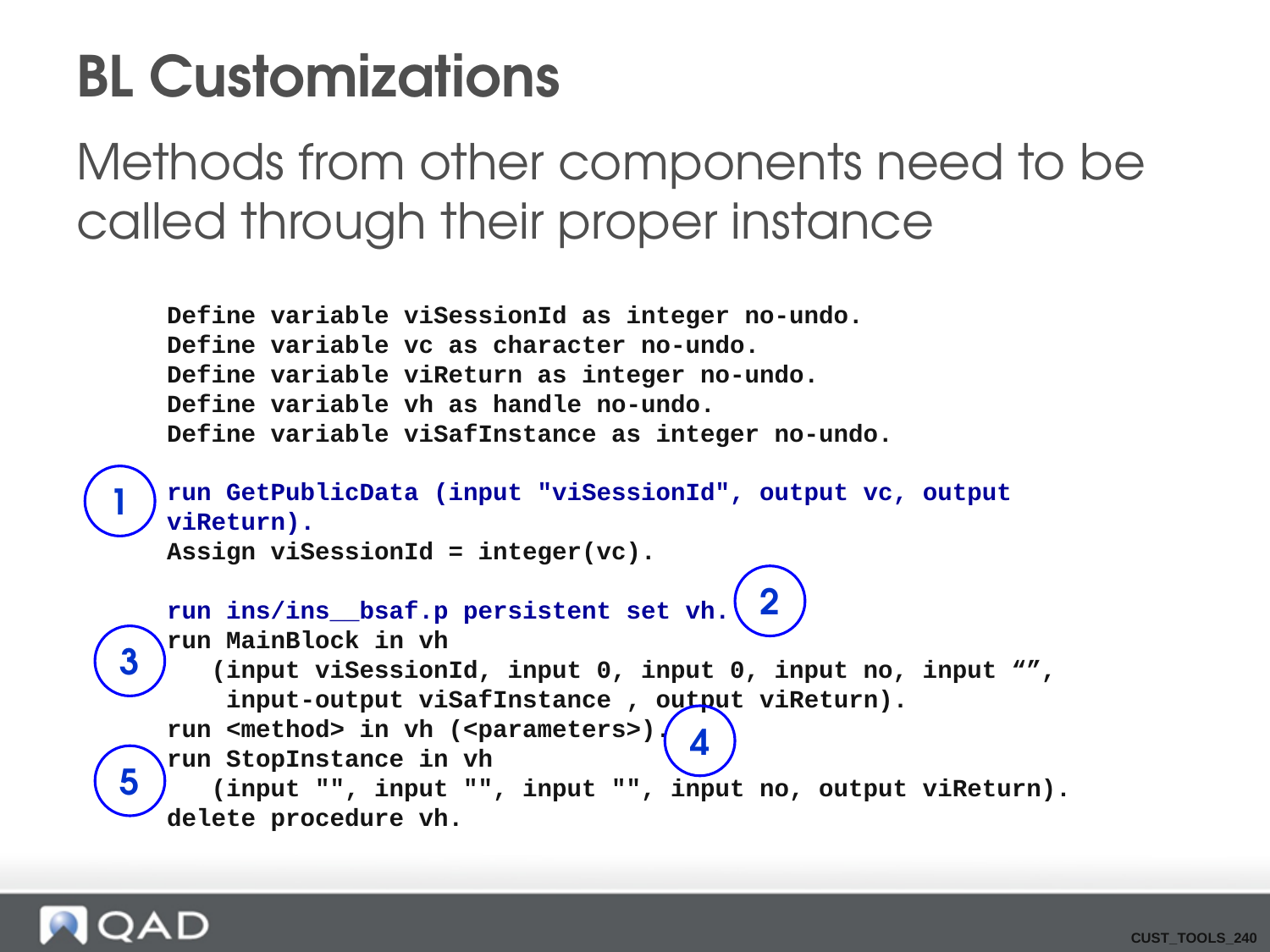

# BL Customizations
Methods from other components need to be called through their proper instance
Define variable viSessionId as integer no-undo.
Define variable vc as character no-undo.
Define variable viReturn as integer no-undo.
Define variable vh as handle no-undo.
Define variable viSafInstance as integer no-undo.

run GetPublicData (input "viSessionId", output vc, output viReturn).
Assign viSessionId = integer(vc).

run ins/ins__bsaf.p persistent set vh.
run MainBlock in vh
   (input viSessionId, input 0, input 0, input no, input “”,
    input-output viSafInstance , output viReturn).
run <method> in vh (<parameters>).
run StopInstance in vh
   (input "", input "", input "", input no, output viReturn).
delete procedure vh.
1
2
3
4
5
CUST_TOOLS_240